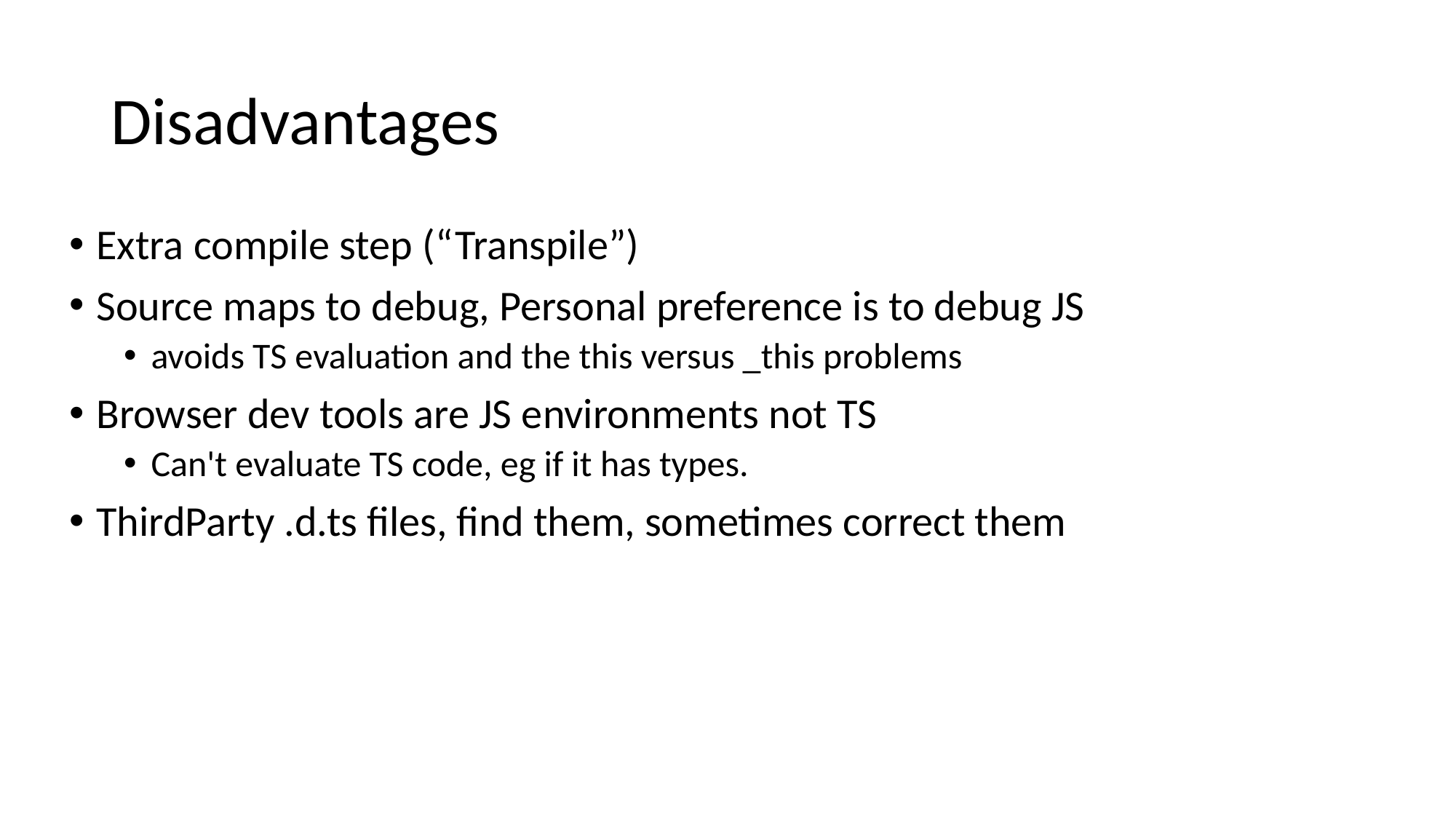

# Disadvantages
Extra compile step (“Transpile”)
Source maps to debug, Personal preference is to debug JS
avoids TS evaluation and the this versus _this problems
Browser dev tools are JS environments not TS
Can't evaluate TS code, eg if it has types.
ThirdParty .d.ts files, find them, sometimes correct them